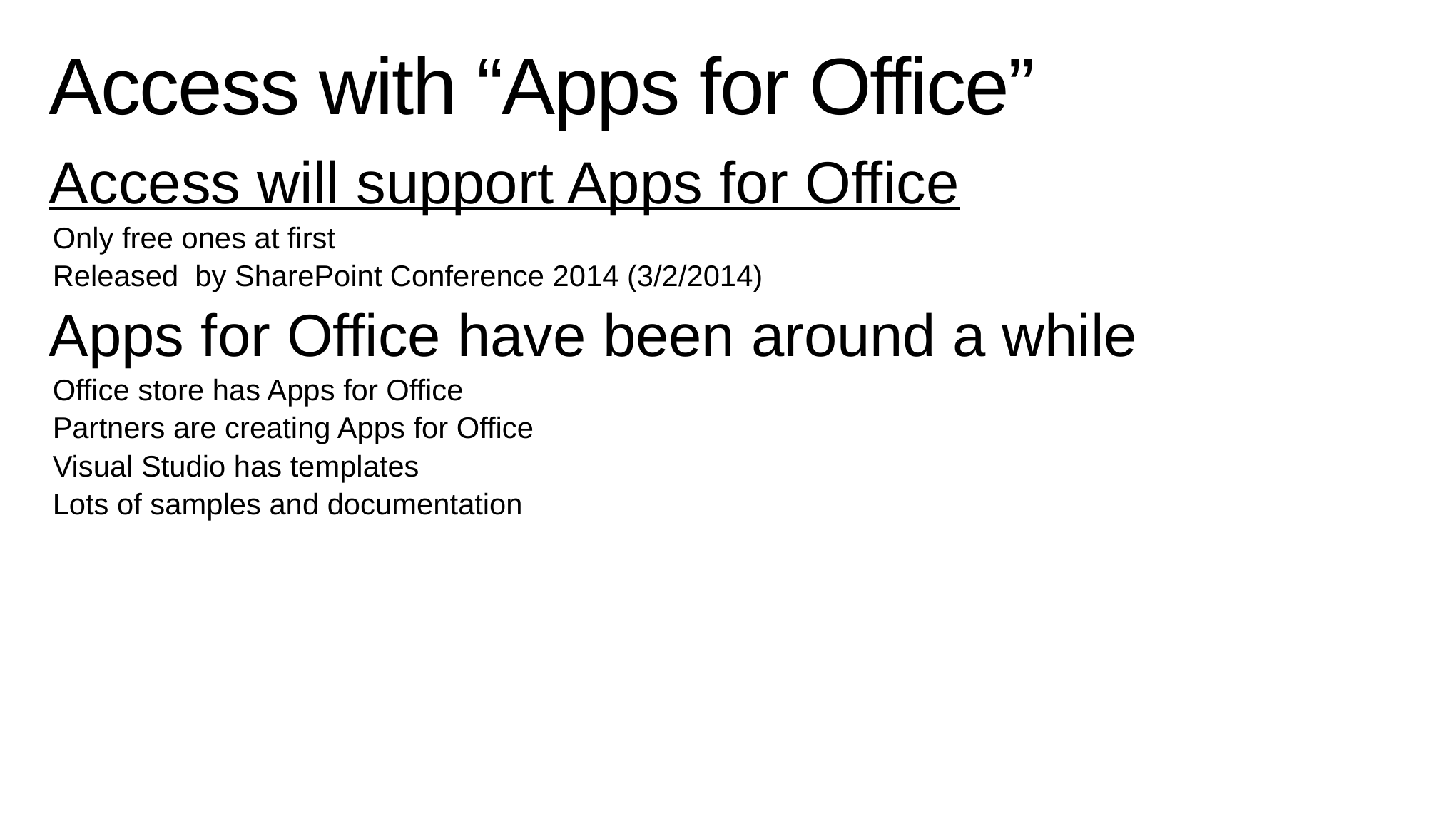

# Access with “Apps for Office”
Access will support Apps for Office
Only free ones at first
Released  by SharePoint Conference 2014 (3/2/2014)
Apps for Office have been around a while
Office store has Apps for Office
Partners are creating Apps for Office
Visual Studio has templates
Lots of samples and documentation